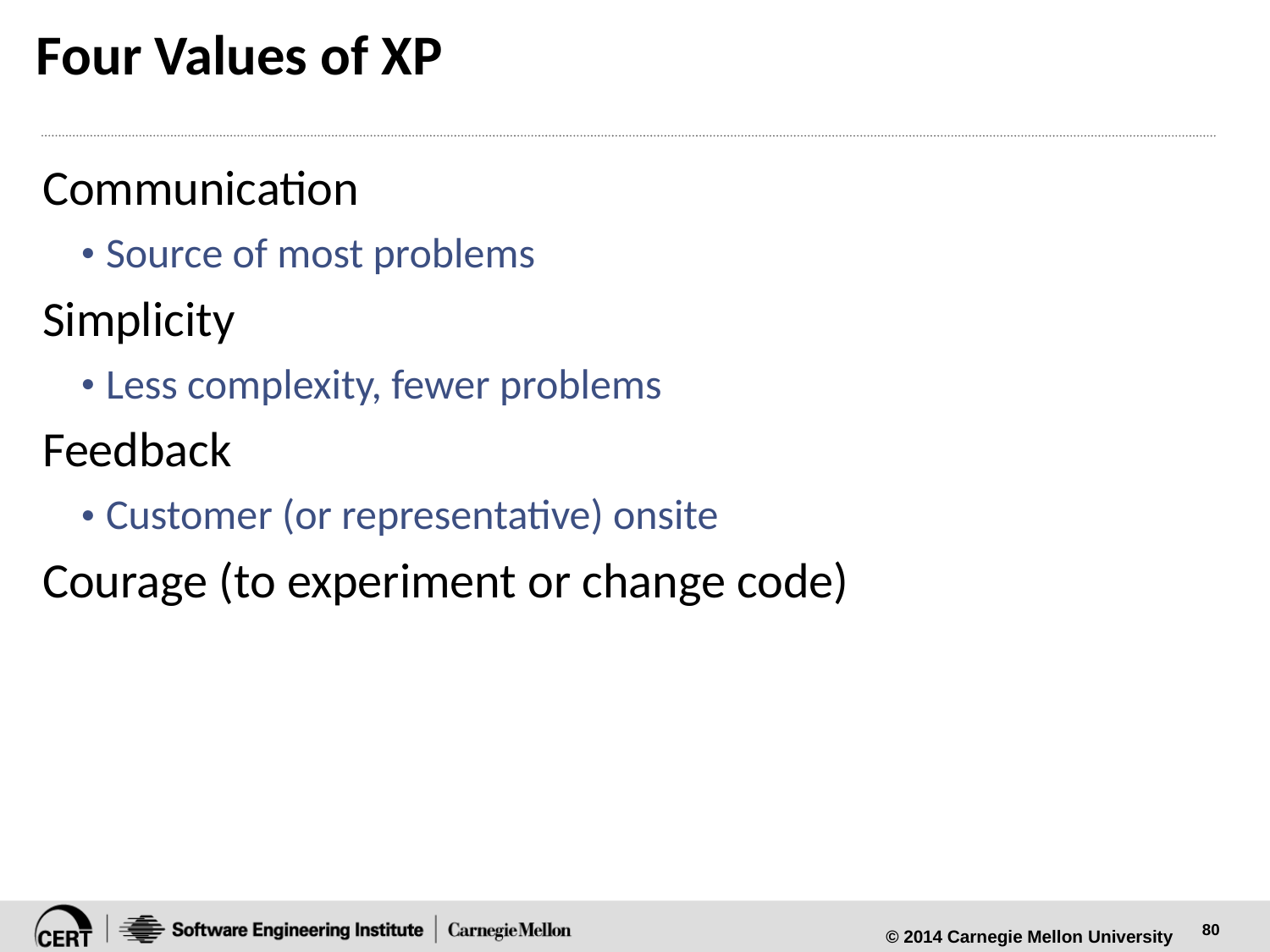

# Four Values of XP
Communication
Source of most problems
Simplicity
Less complexity, fewer problems
Feedback
Customer (or representative) onsite
Courage (to experiment or change code)